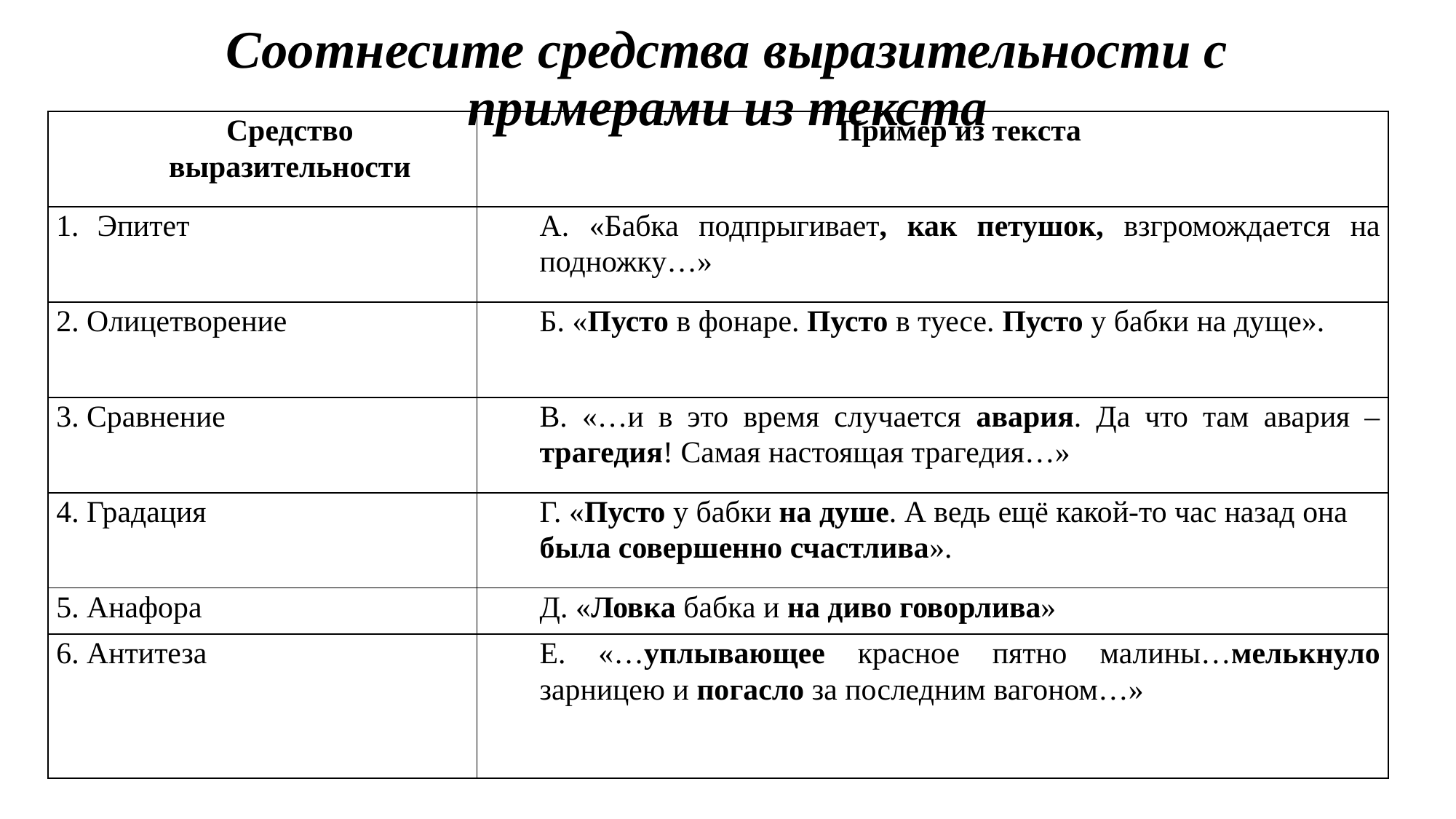

# Соотнесите средства выразительности с примерами из текста
| Средство выразительности | Пример из текста |
| --- | --- |
| Эпитет | А. «Бабка подпрыгивает, как петушок, взгромождается на подножку…» |
| 2. Олицетворение | Б. «Пусто в фонаре. Пусто в туесе. Пусто у бабки на дуще». |
| 3. Сравнение | В. «…и в это время случается авария. Да что там авария – трагедия! Самая настоящая трагедия…» |
| 4. Градация | Г. «Пусто у бабки на душе. А ведь ещё какой-то час назад она была совершенно счастлива». |
| 5. Анафора | Д. «Ловка бабка и на диво говорлива» |
| 6. Антитеза | Е. «…уплывающее красное пятно малины…мелькнуло зарницею и погасло за последним вагоном…» |